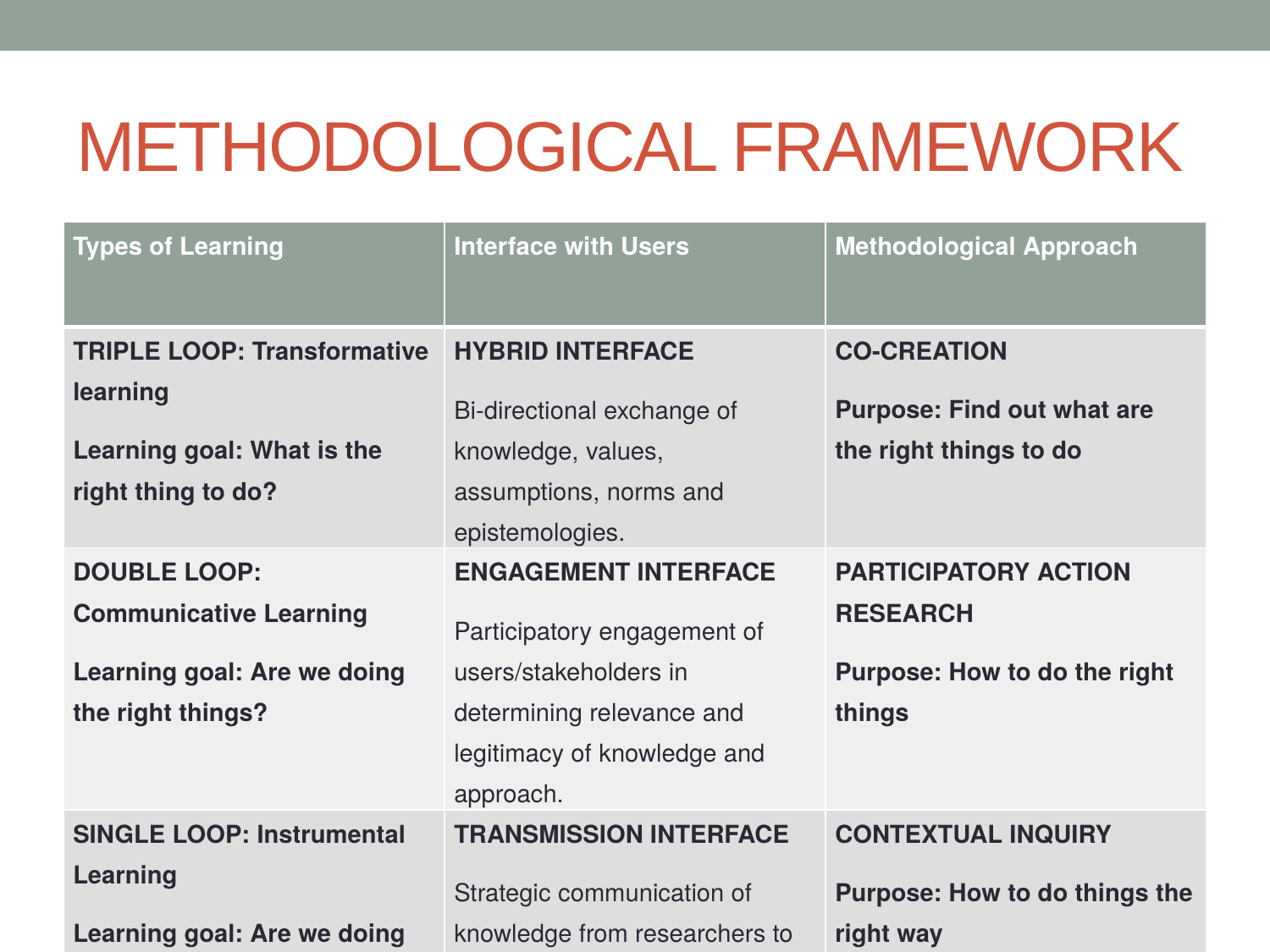

# METHODOLOGICAL FRAMEWORK
| Types of Learning | Interface with Users | Methodological Approach |
| --- | --- | --- |
| TRIPLE LOOP: Transformative learning Learning goal: What is the right thing to do? | HYBRID INTERFACE Bi-directional exchange of knowledge, values, assumptions, norms and epistemologies. | CO-CREATION Purpose: Find out what are the right things to do |
| DOUBLE LOOP: Communicative Learning Learning goal: Are we doing the right things? | ENGAGEMENT INTERFACE Participatory engagement of users/stakeholders in determining relevance and legitimacy of knowledge and approach. | PARTICIPATORY ACTION RESEARCH Purpose: How to do the right things |
| SINGLE LOOP: Instrumental Learning Learning goal: Are we doing things right? | TRANSMISSION INTERFACE Strategic communication of knowledge from researchers to users. | CONTEXTUAL INQUIRY Purpose: How to do things the right way |